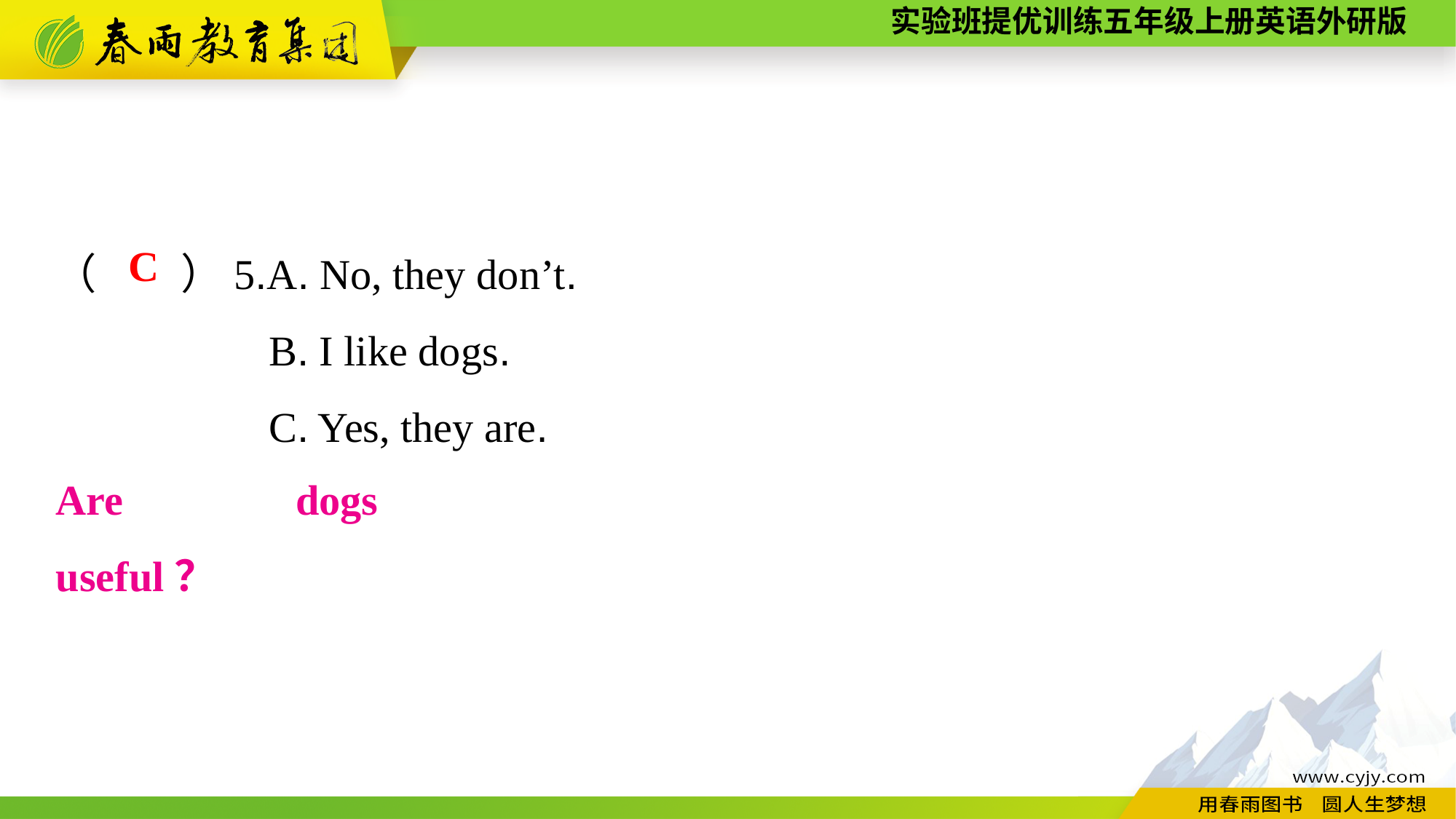

（　　）5.A. No, they don’t.
B. I like dogs.
C. Yes, they are.
C
Are dogs useful？